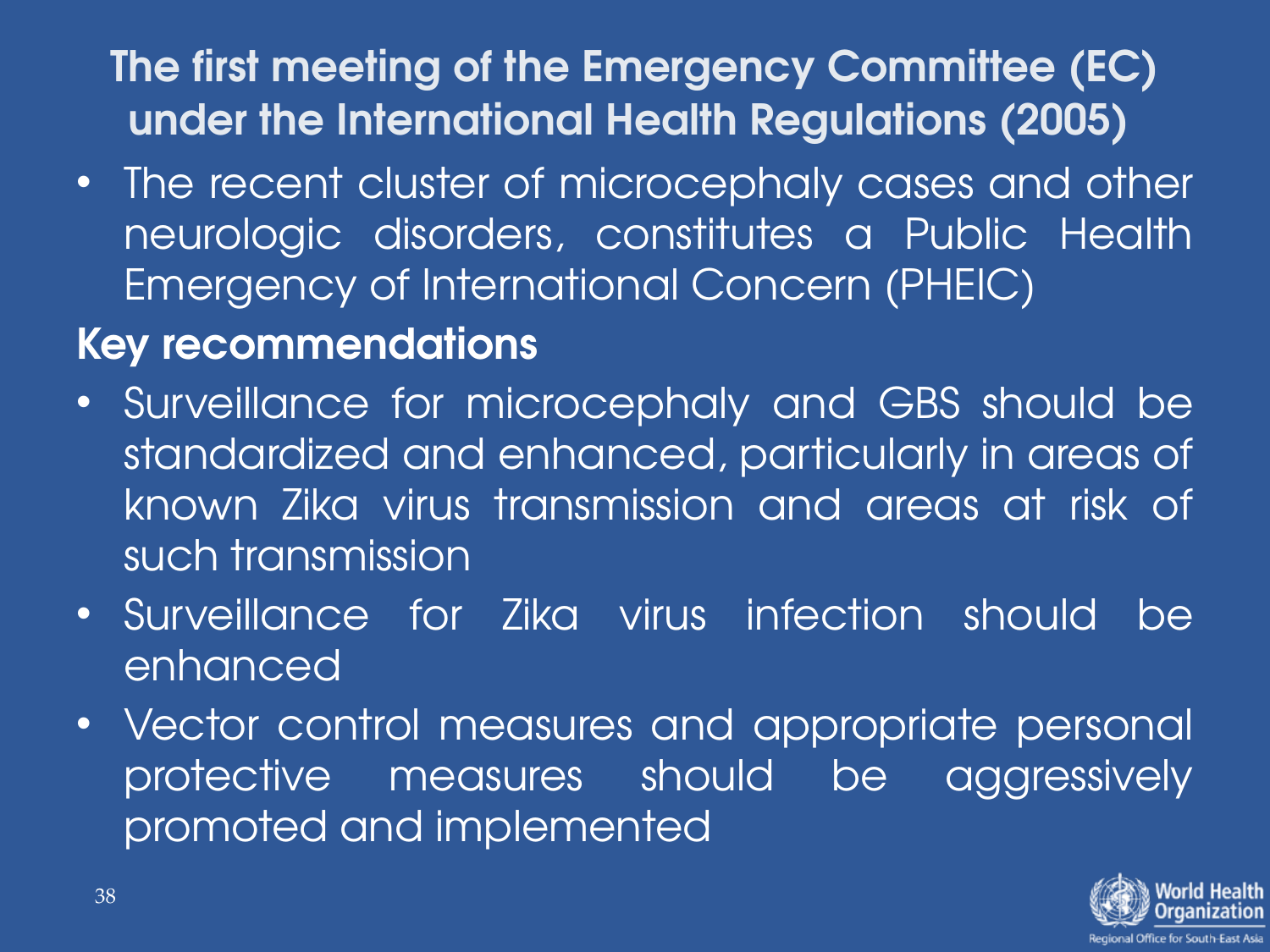

# The first meeting of the Emergency Committee (EC) under the International Health Regulations (2005)
The recent cluster of microcephaly cases and other neurologic disorders, constitutes a Public Health Emergency of International Concern (PHEIC)
Key recommendations
Surveillance for microcephaly and GBS should be standardized and enhanced, particularly in areas of known Zika virus transmission and areas at risk of such transmission
Surveillance for Zika virus infection should be enhanced
Vector control measures and appropriate personal protective measures should be aggressively promoted and implemented